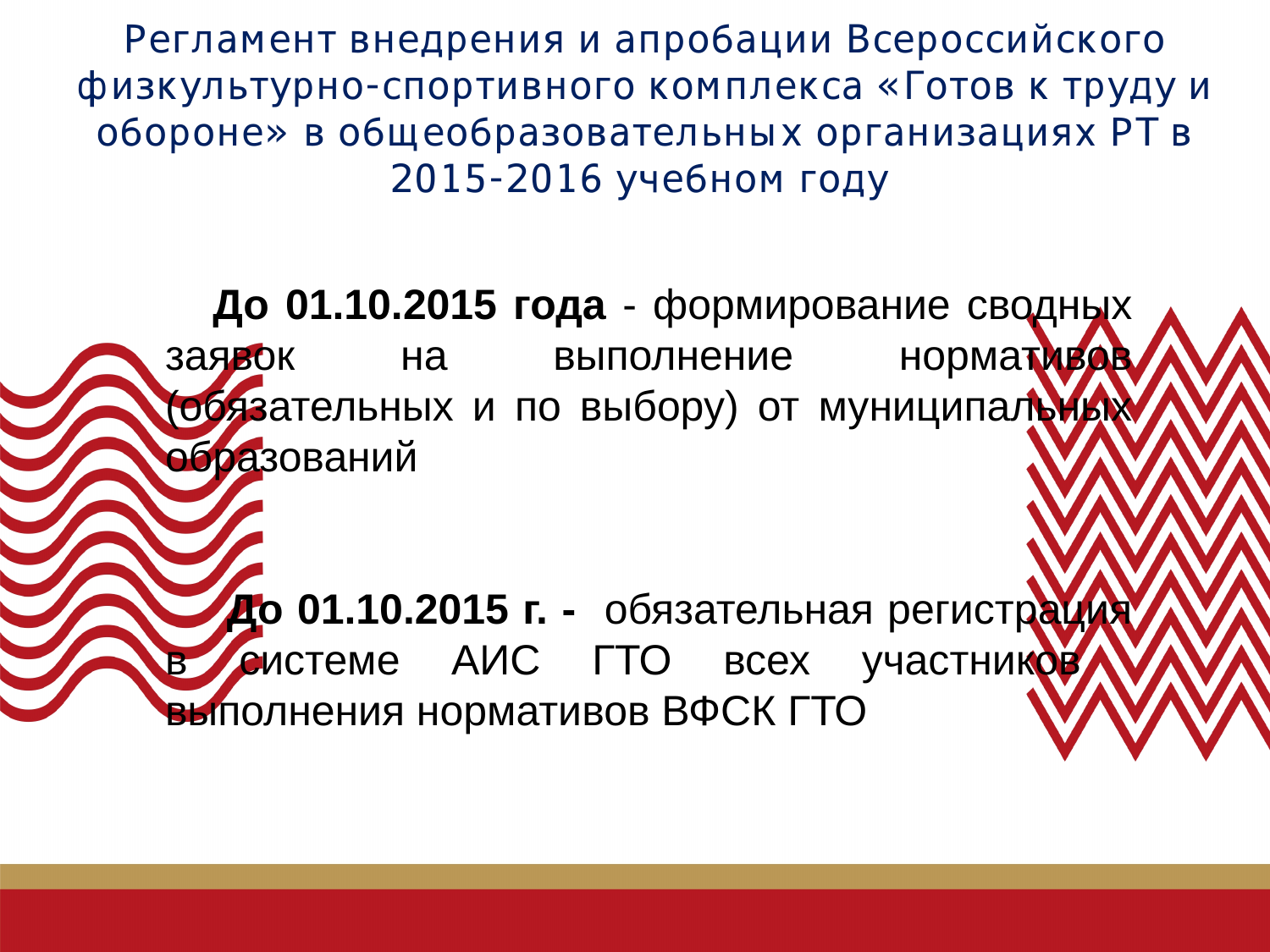

# Регламент внедрения и апробации Всероссийского физкультурно-спортивного комплекса «Готов к труду и обороне» в общеобразовательных организациях РТ в 2015-2016 учебном году

До 01.10.2015 года - формирование сводных заявок на выполнение нормативов (обязательных и по выбору) от муниципальных образований

 До 01.10.2015 г. -  обязательная регистрация в системе АИС ГТО всех участников  выполнения нормативов ВФСК ГТО